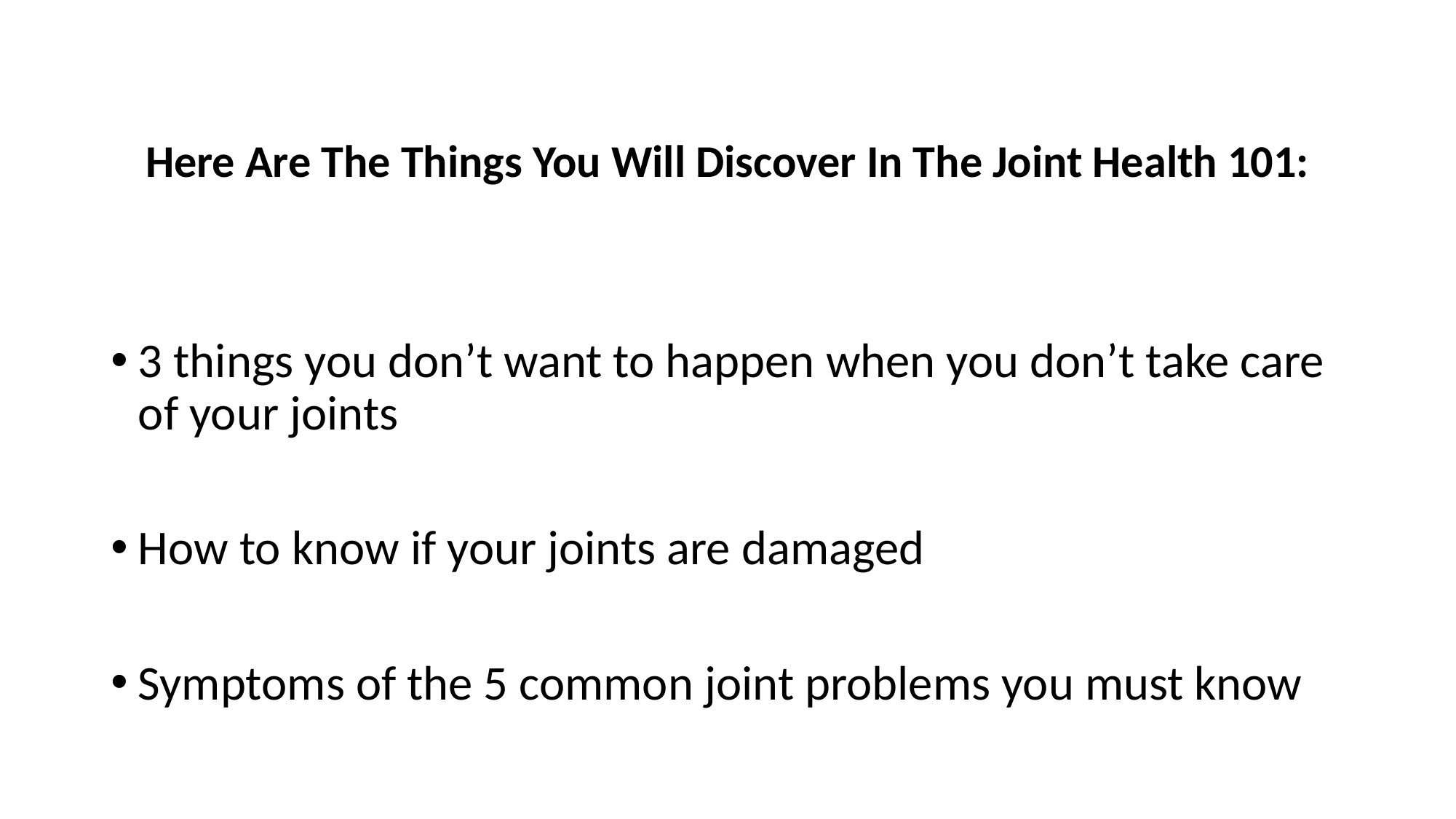

# Here Are The Things You Will Discover In The Joint Health 101:
3 things you don’t want to happen when you don’t take care of your joints

How to know if your joints are damaged

Symptoms of the 5 common joint problems you must know